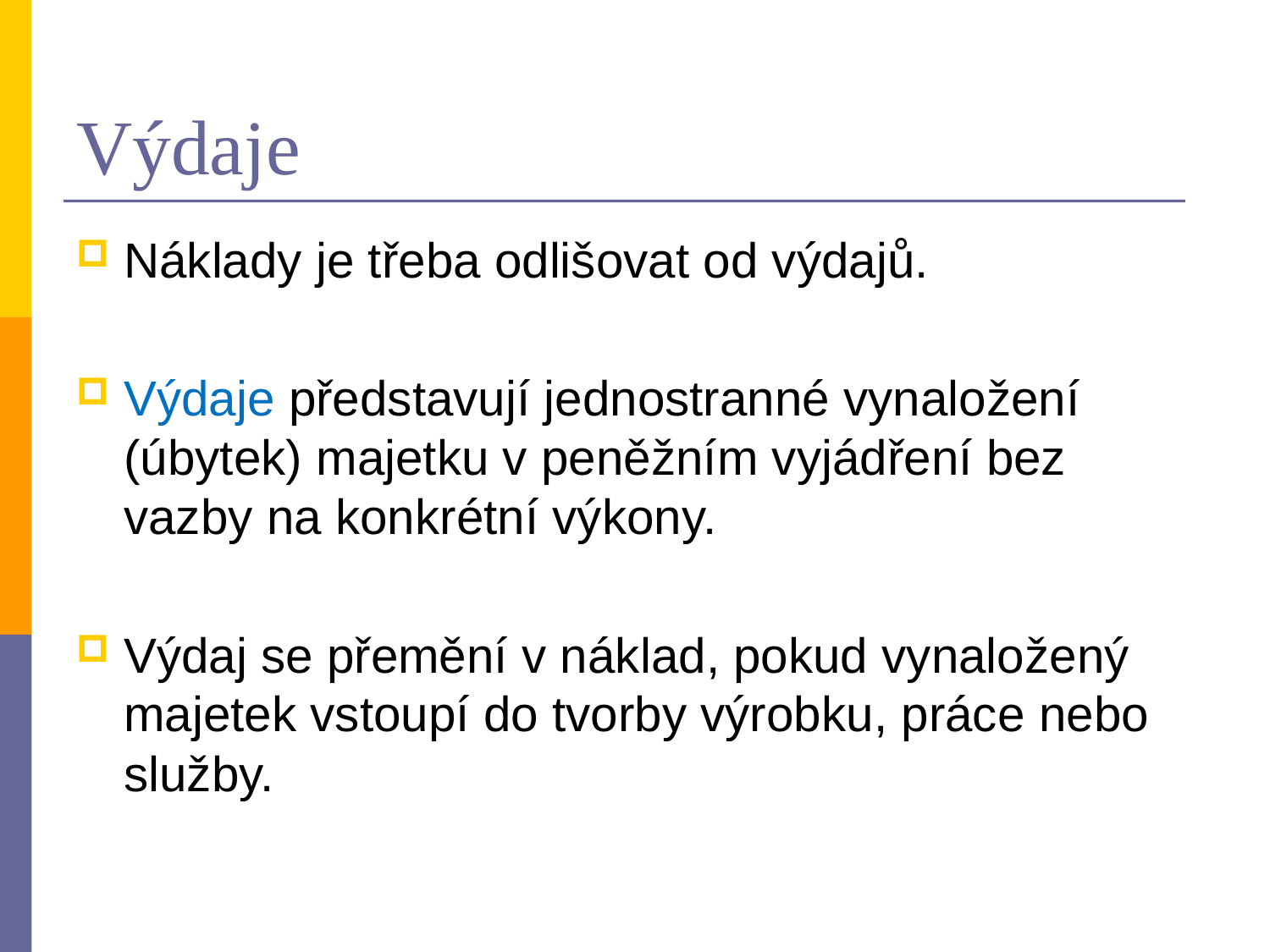

# Výdaje
Náklady je třeba odlišovat od výdajů.

Výdaje představují jednostranné vynaložení (úbytek) majetku v peněžním vyjádření bez vazby na konkrétní výkony.

Výdaj se přemění v náklad, pokud vynaložený majetek vstoupí do tvorby výrobku, práce nebo služby.